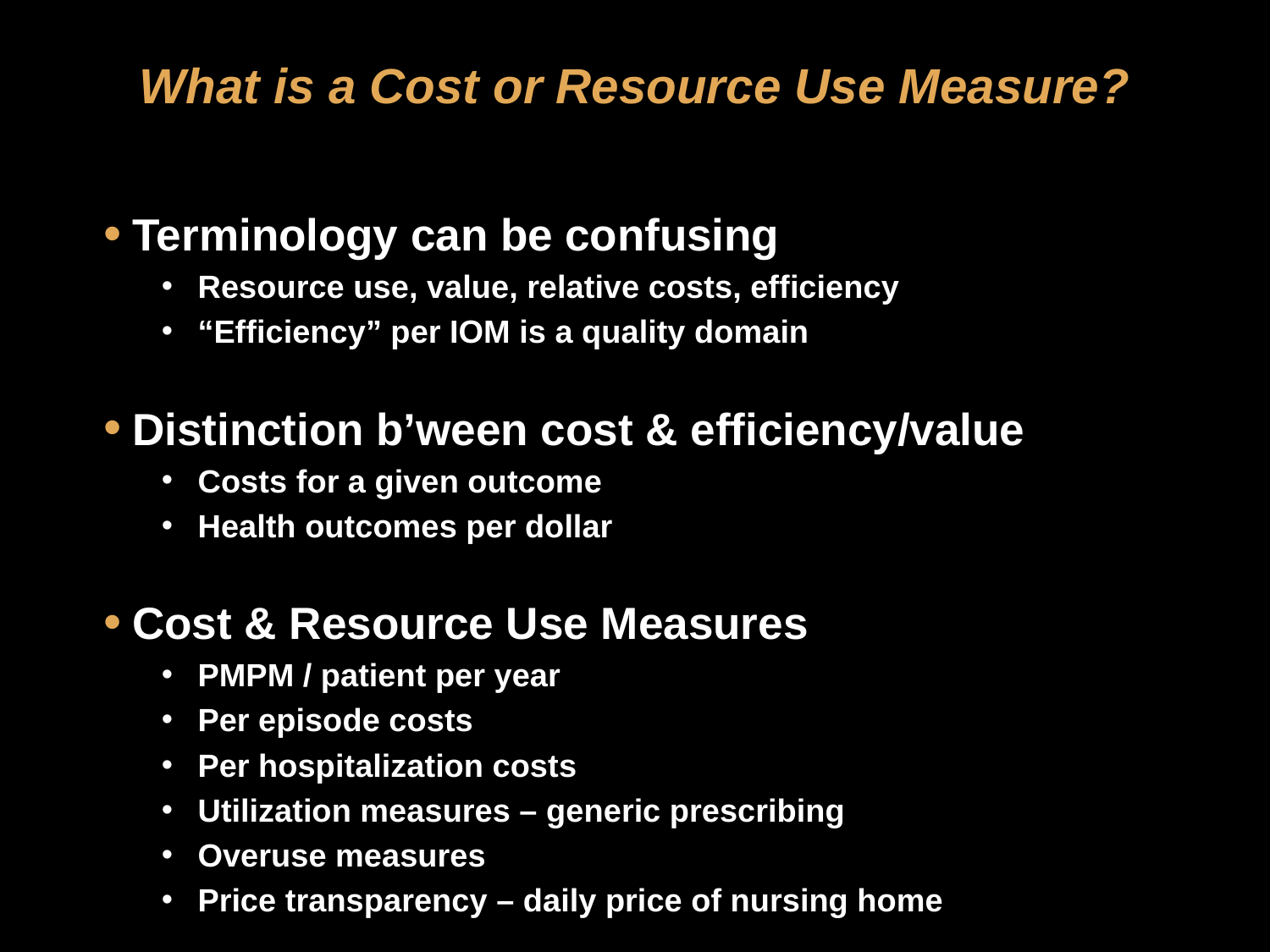

# What is a Cost or Resource Use Measure?
Terminology can be confusing
Resource use, value, relative costs, efficiency
“Efficiency” per IOM is a quality domain

Distinction b’ween cost & efficiency/value
Costs for a given outcome
Health outcomes per dollar

Cost & Resource Use Measures
PMPM / patient per year
Per episode costs
Per hospitalization costs
Utilization measures – generic prescribing
Overuse measures
Price transparency – daily price of nursing home